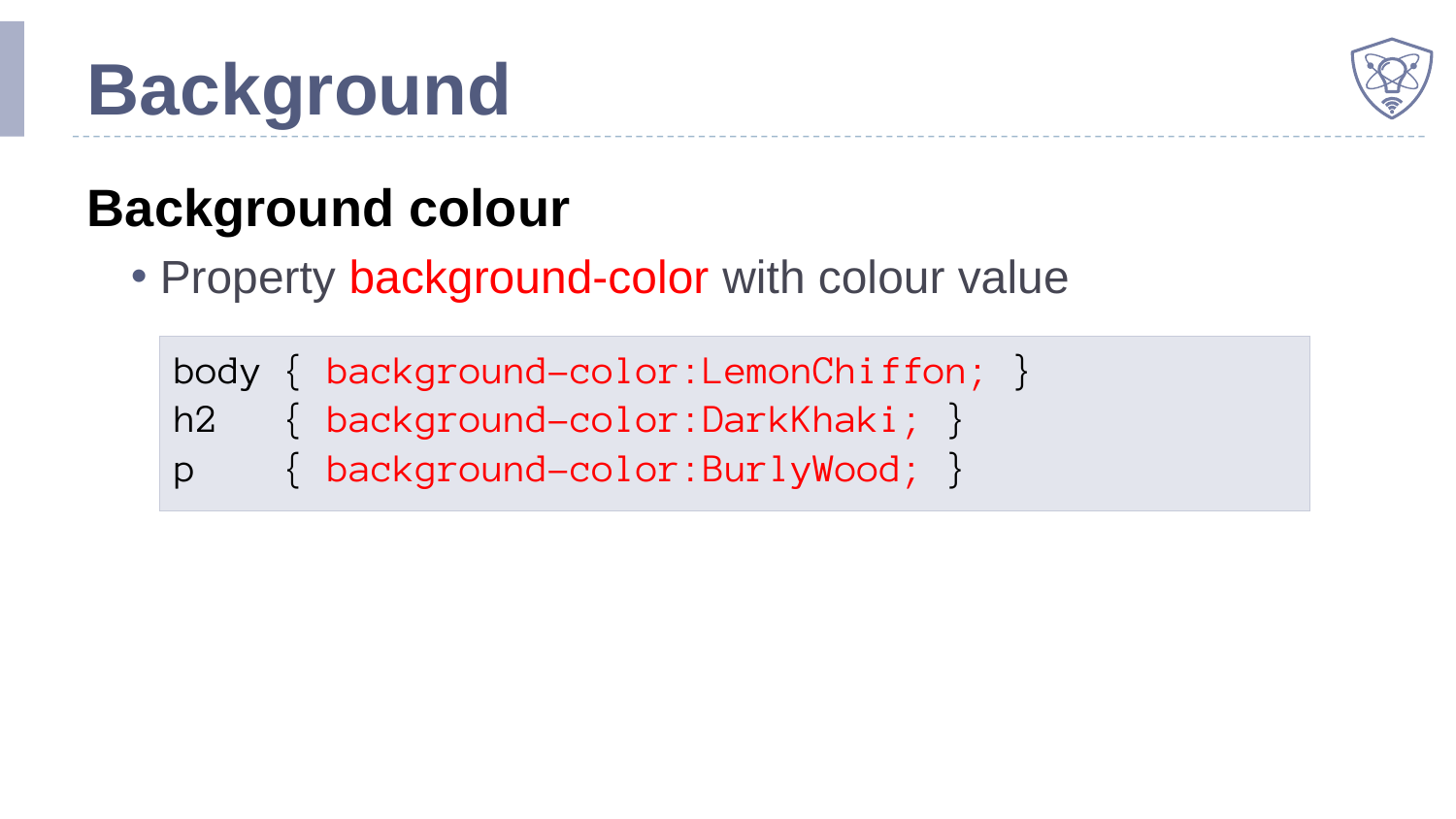

# Background
Background colour
Property background-color with colour value
body	{ background-color:LemonChiffon; }
h2		{ background-color:DarkKhaki; }
p		{ background-color:BurlyWood; }